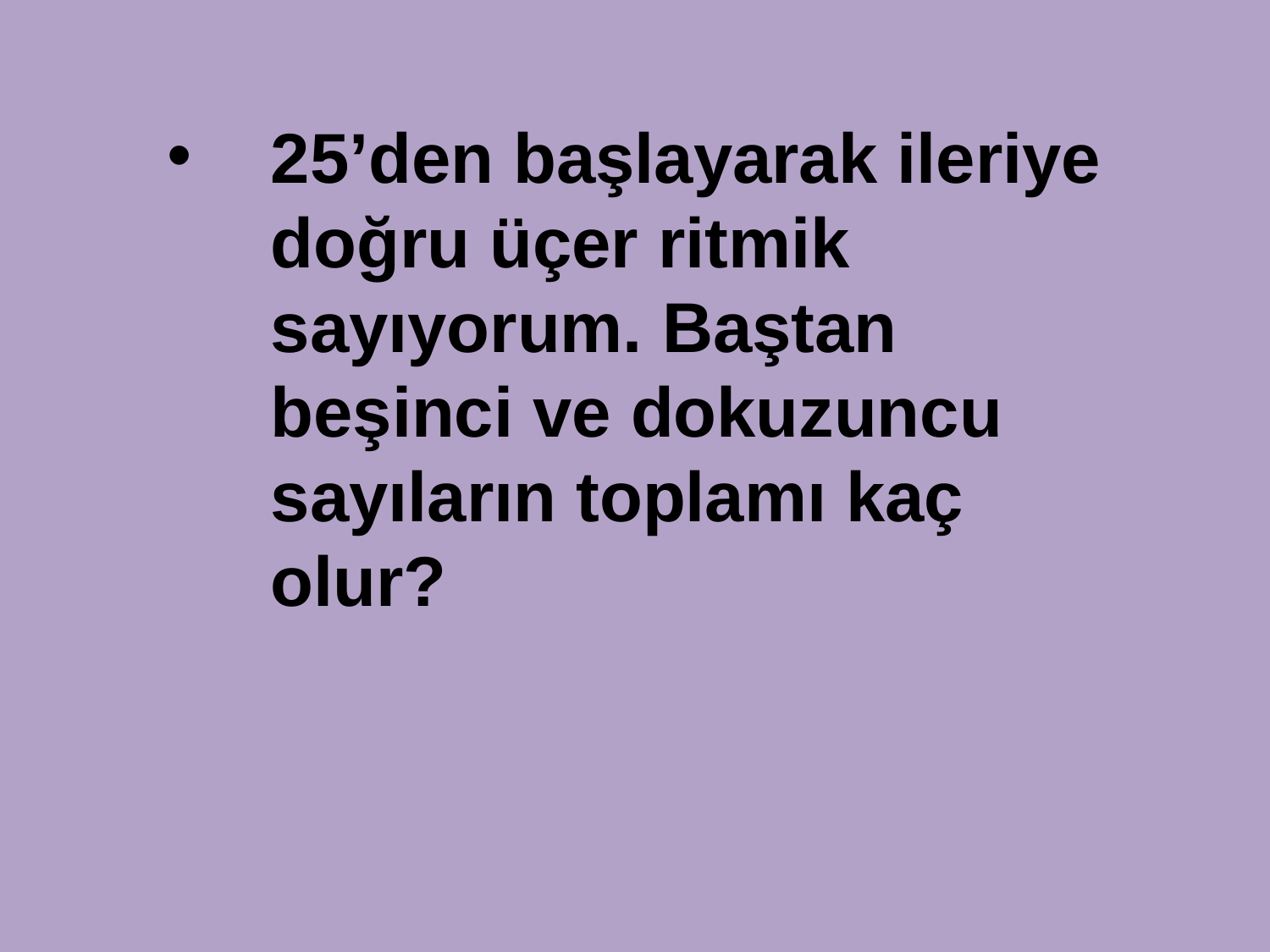

25’den başlayarak ileriye doğru üçer ritmik sayıyorum. Baştan beşinci ve dokuzuncu sayıların toplamı kaç olur?